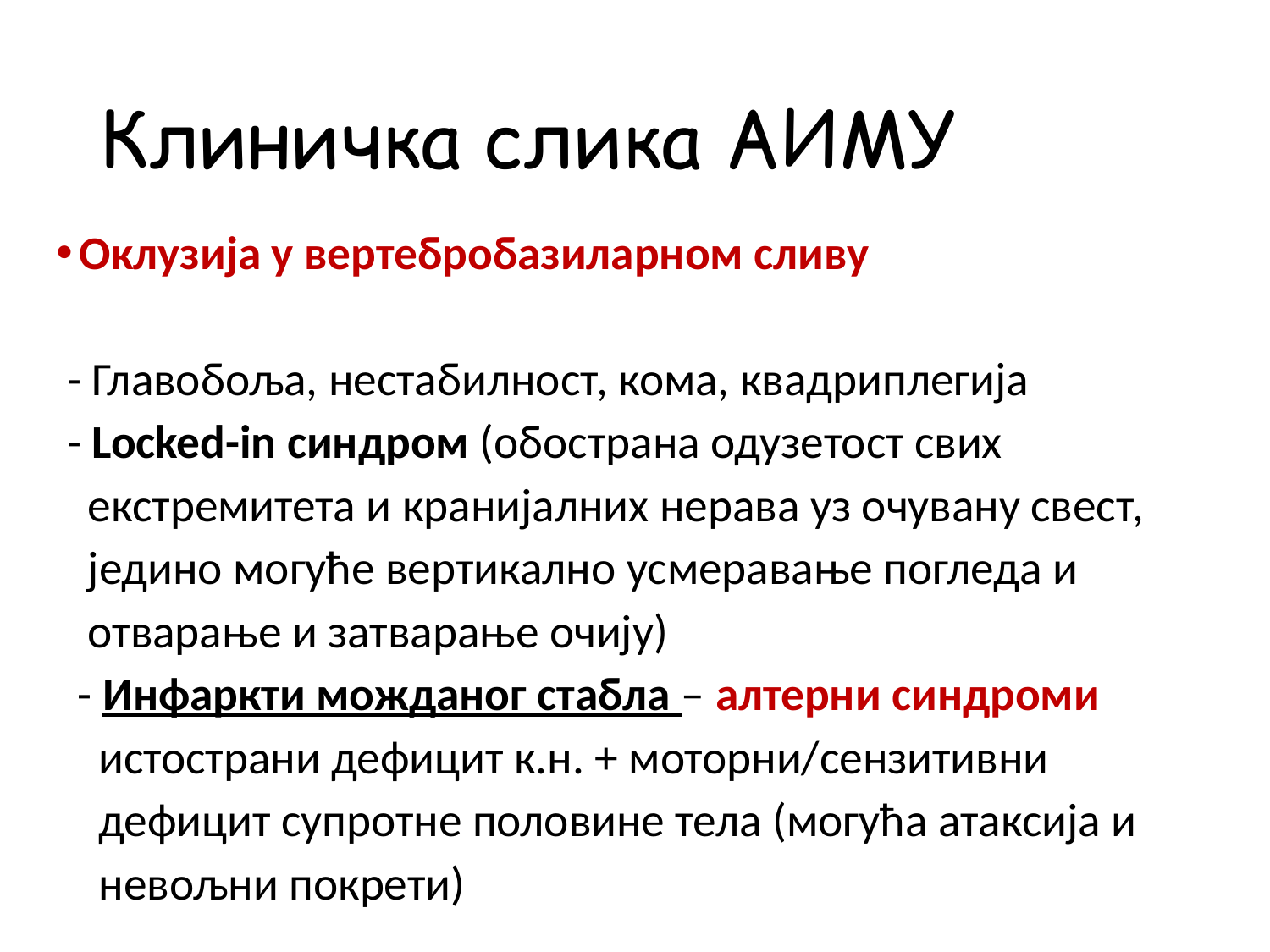

# Клиничка слика АИМУ
Оклузија у вертебробазиларном сливу

 - Главобоља, нестабилност, кома, квадриплегија
 - Locked-in синдром (обострана одузетост свих
   екстремитета и кранијалних нерава уз очувану свест,
   једино могуће вертикално усмеравање погледа и
   отварање и затварање очију)
  - Инфаркти можданог стабла – алтерни синдроми
    истострани дефицит к.н. + моторни/сензитивни
    дефицит супротне половине тела (могућа атаксија и
    невољни покрети)